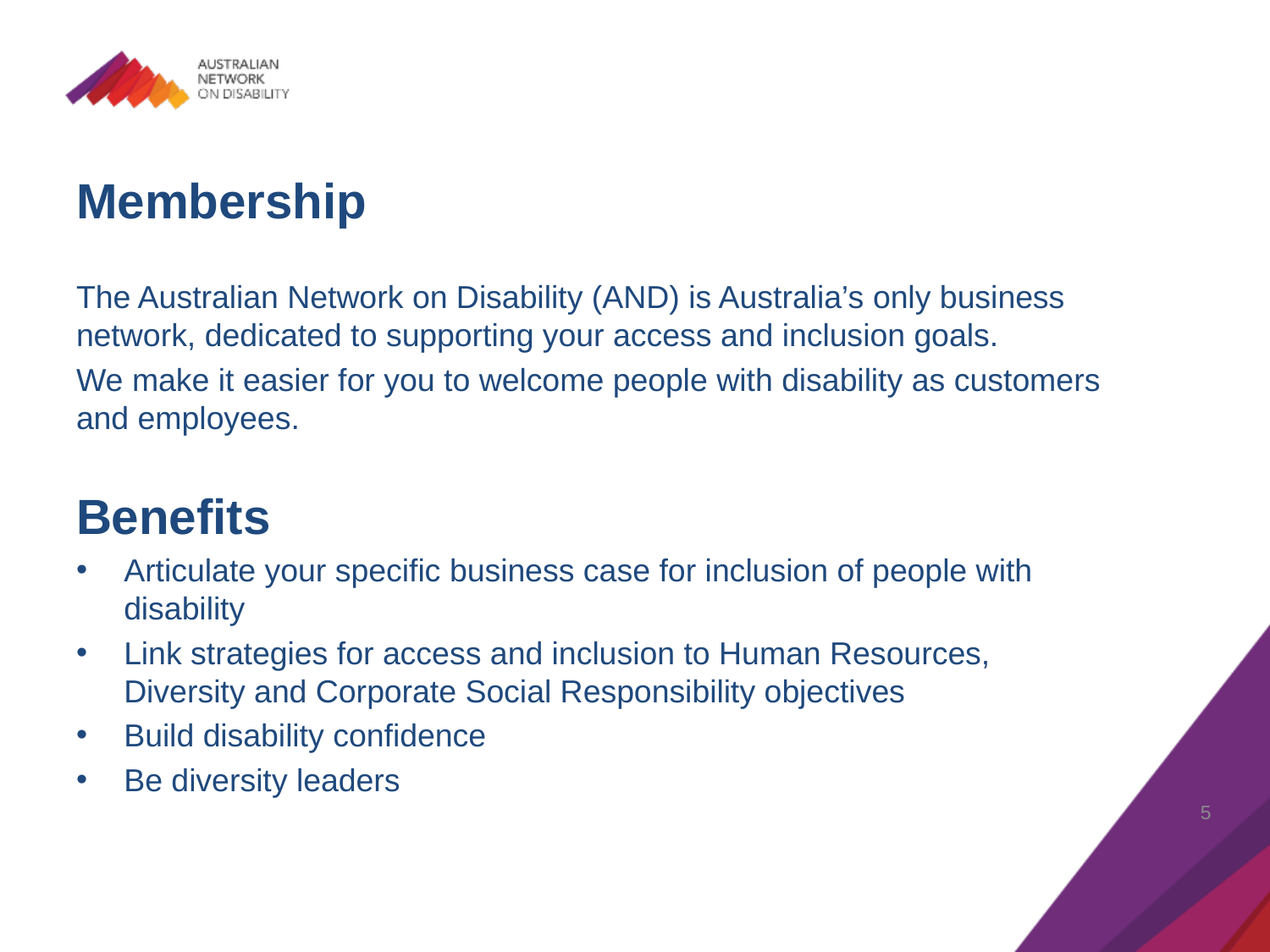

# Membership

The Australian Network on Disability (AND) is Australia’s only business network, dedicated to supporting your access and inclusion goals.
We make it easier for you to welcome people with disability as customers and employees.

Benefits
Articulate your specific business case for inclusion of people with disability
Link strategies for access and inclusion to Human Resources, Diversity and Corporate Social Responsibility objectives
Build disability confidence
Be diversity leaders
5